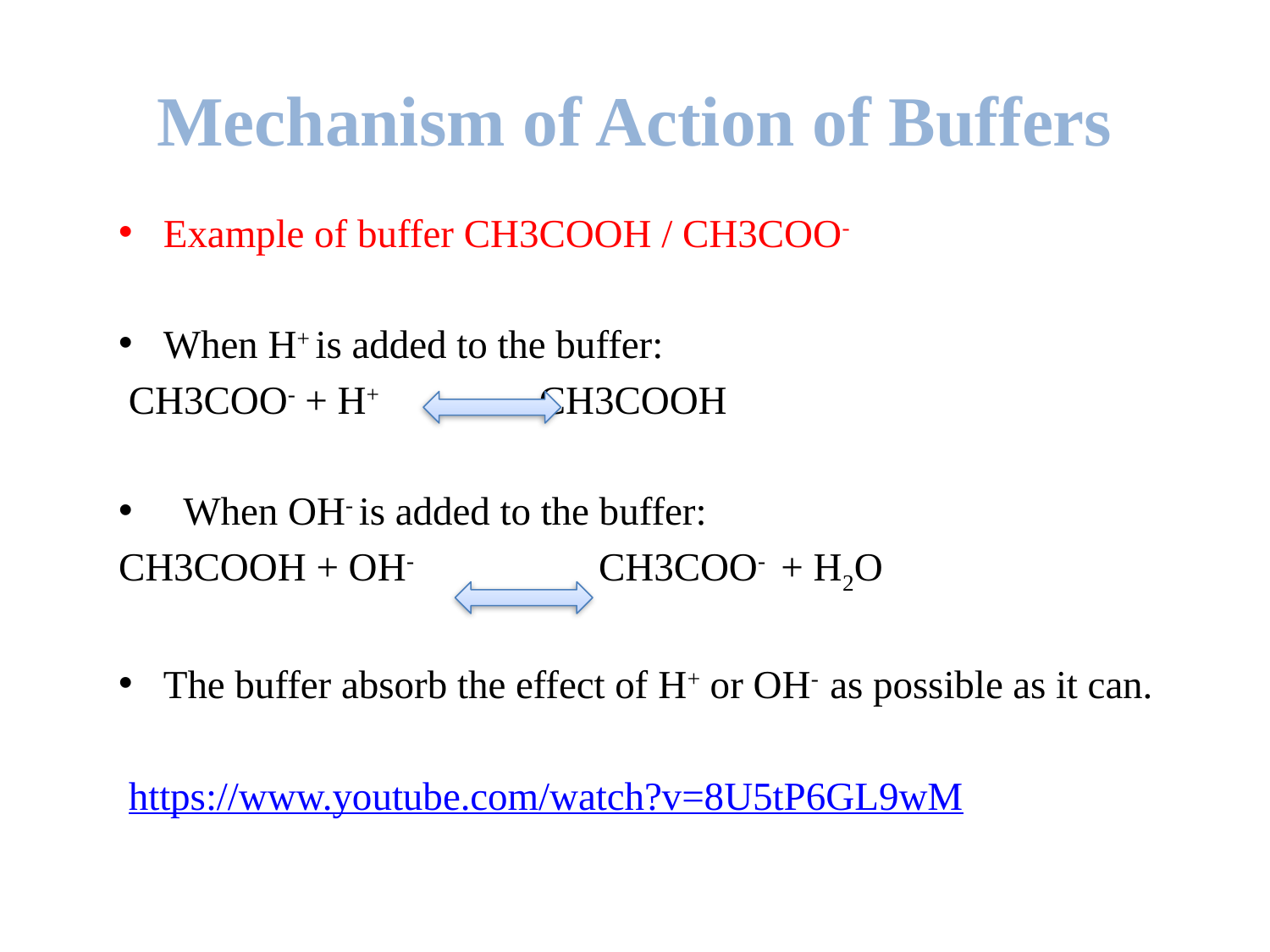

# Mechanism of Action of Buffers
Example of buffer CH3COOH / CH3COO-

When H+ is added to the buffer:
 CH3COO- + H+                            CH3COOH

  When OH- is added to the buffer:
CH3COOH + OH-                   CH3COO-  + H2O

The buffer absorb the effect of H+ or OH-  as possible as it can.

https://www.youtube.com/watch?v=8U5tP6GL9wM